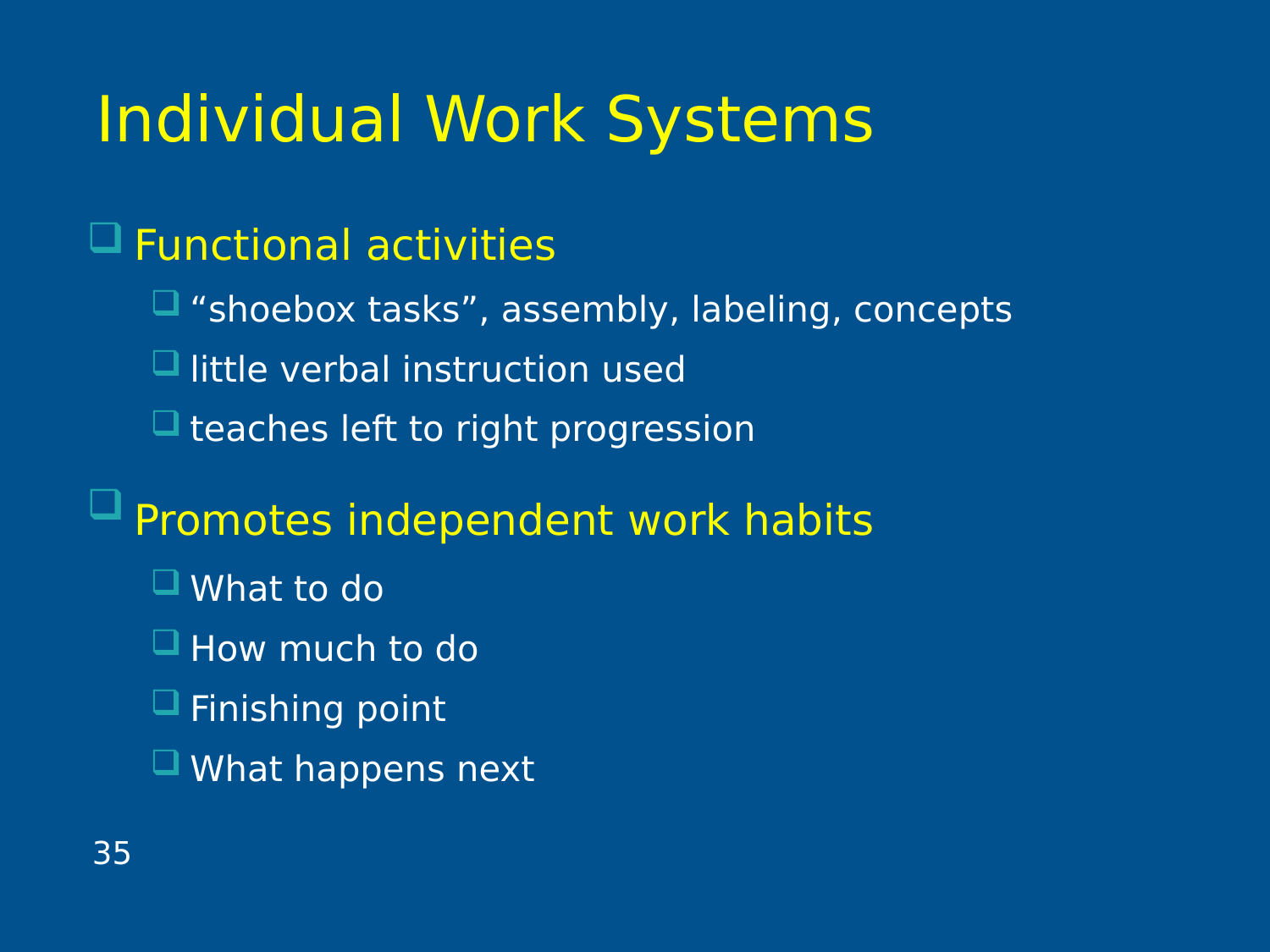

# Individual Work Systems
Functional activities
“shoebox tasks”, assembly, labeling, concepts
little verbal instruction used
teaches left to right progression
Promotes independent work habits
What to do
How much to do
Finishing point
What happens next

35